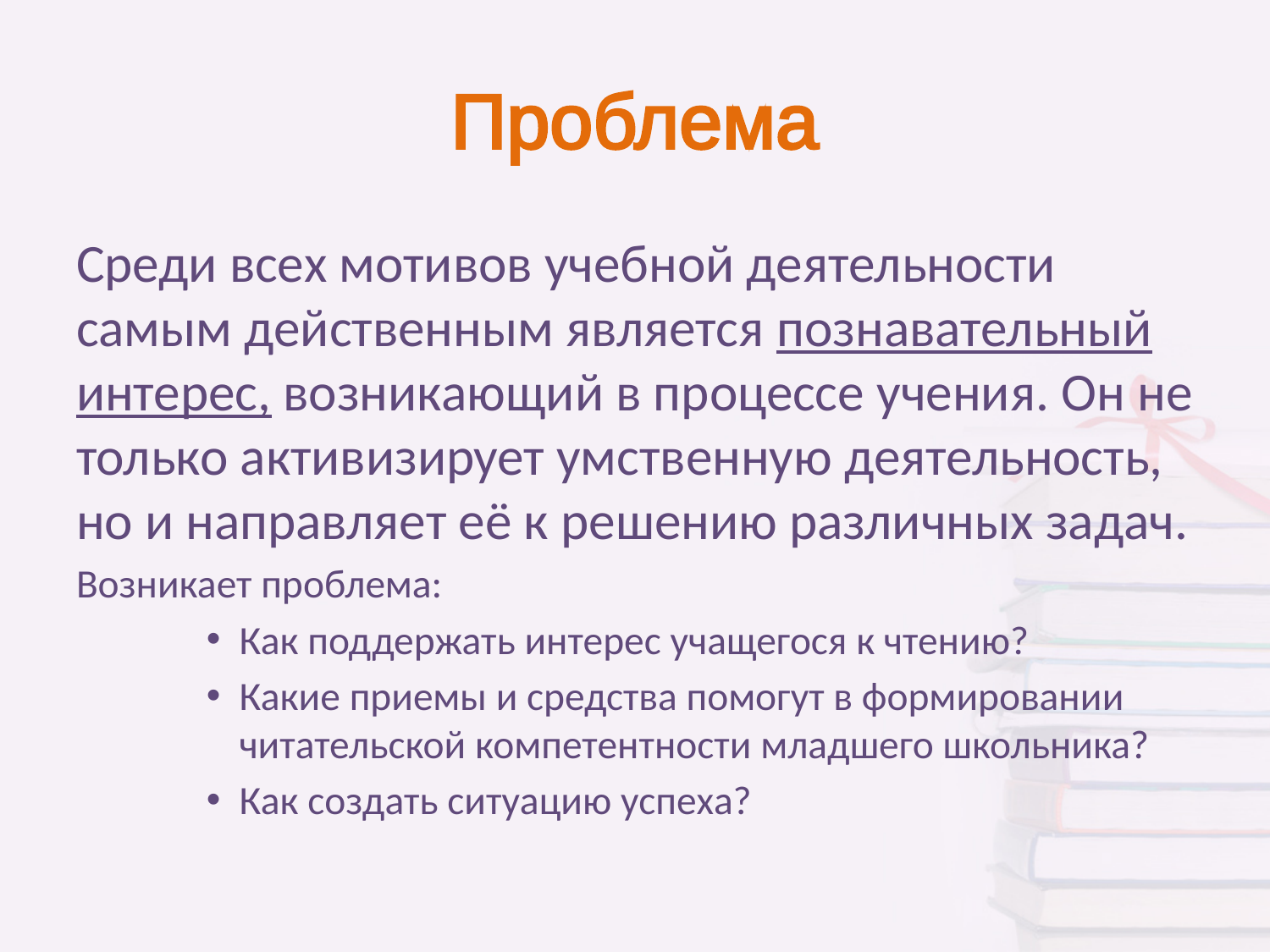

# Проблема
Среди всех мотивов учебной деятельности самым действенным является познавательный интерес, возникающий в процессе учения. Он не только активизирует умственную деятельность, но и направляет её к решению различных задач.
Возникает проблема:
Как поддержать интерес учащегося к чтению?
Какие приемы и средства помогут в формировании читательской компетентности младшего школьника?
Как создать ситуацию успеха?